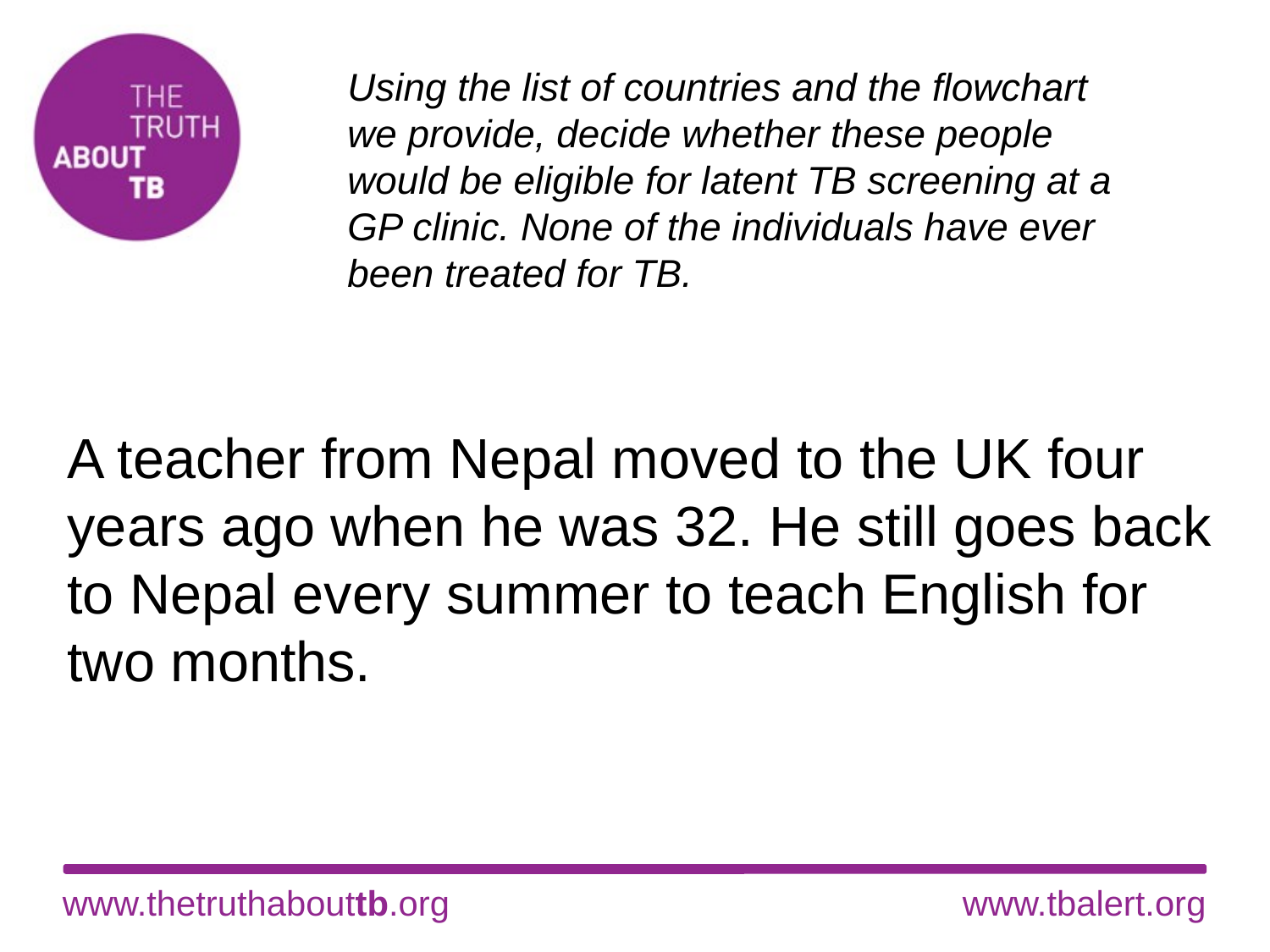

Using the list of countries and the flowchart we provide, decide whether these people would be eligible for latent TB screening at a GP clinic. None of the individuals have ever been treated for TB.
A teacher from Nepal moved to the UK four years ago when he was 32. He still goes back to Nepal every summer to teach English for two months.